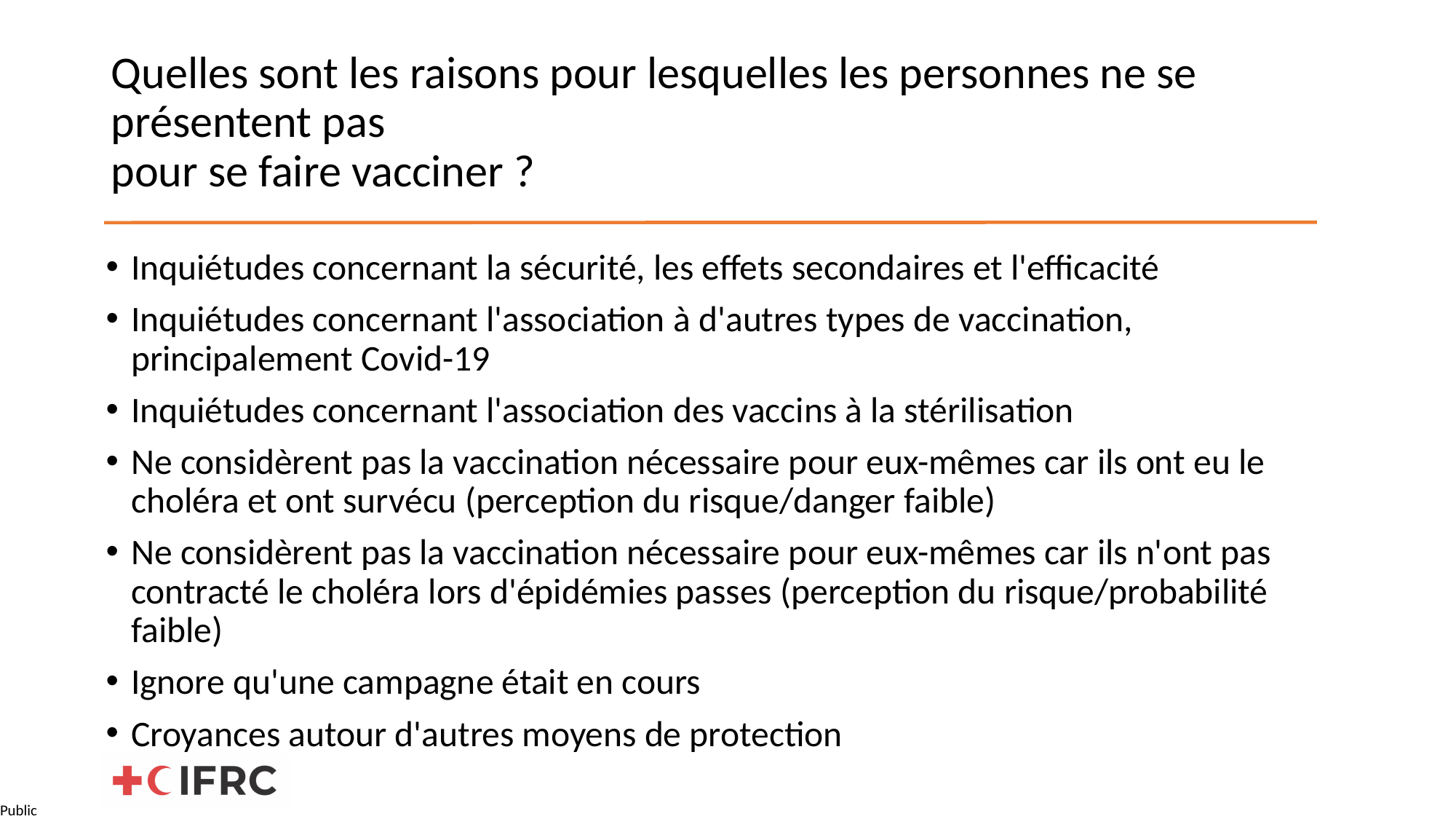

# Quelles sont les raisons pour lesquelles les personnes ne se présentent pas pour se faire vacciner ?
Inquiétudes concernant la sécurité, les effets secondaires et l'efficacité
Inquiétudes concernant l'association à d'autres types de vaccination, principalement Covid-19
Inquiétudes concernant l'association des vaccins à la stérilisation
Ne considèrent pas la vaccination nécessaire pour eux-mêmes car ils ont eu le choléra et ont survécu (perception du risque/danger faible)
Ne considèrent pas la vaccination nécessaire pour eux-mêmes car ils n'ont pas contracté le choléra lors d'épidémies passes (perception du risque/probabilité faible)
Ignore qu'une campagne était en cours
Croyances autour d'autres moyens de protection